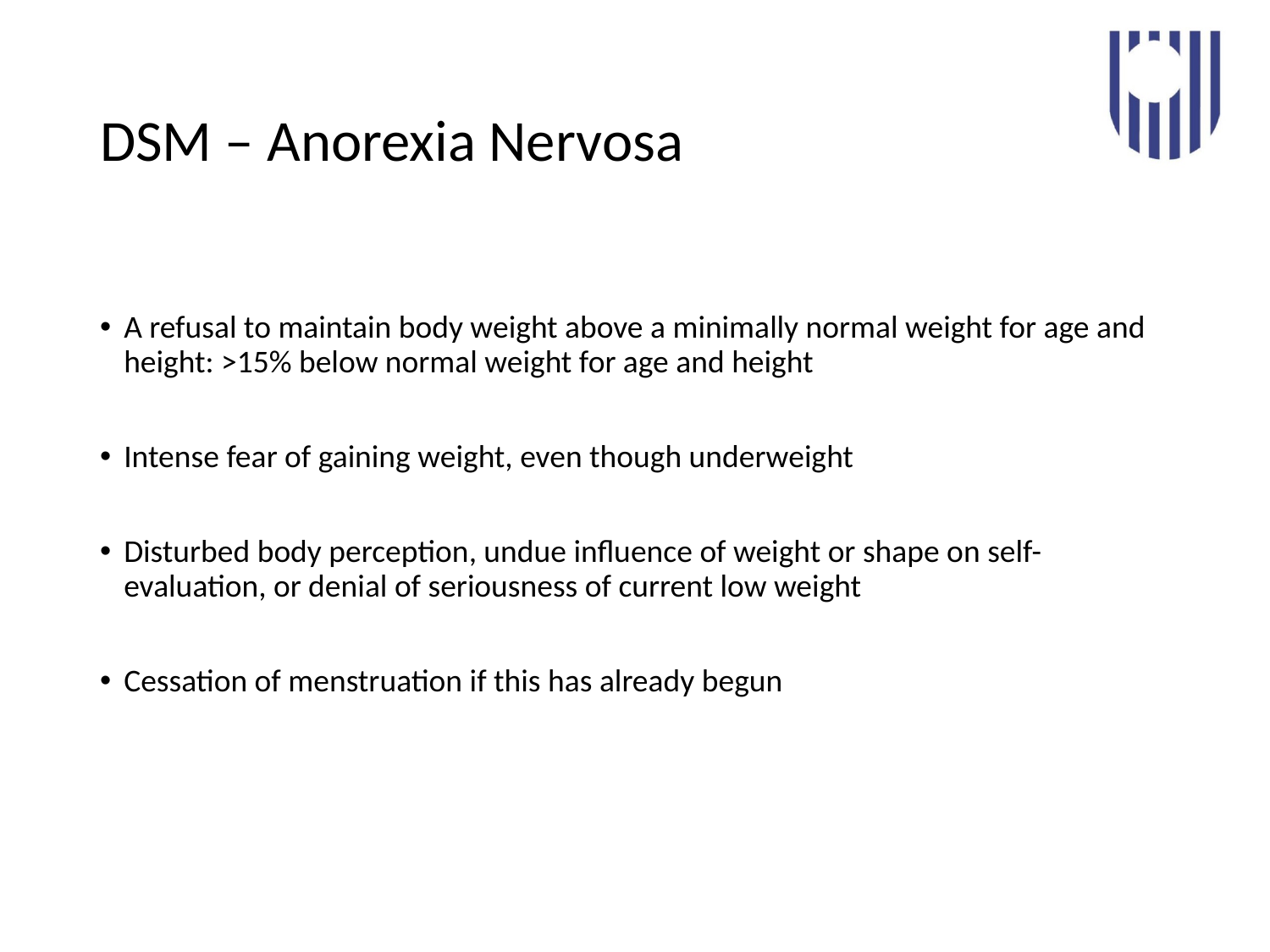

# DSM – Anorexia Nervosa

A refusal to maintain body weight above a minimally normal weight for age and height: >15% below normal weight for age and height

Intense fear of gaining weight, even though underweight

Disturbed body perception, undue influence of weight or shape on self-evaluation, or denial of seriousness of current low weight

Cessation of menstruation if this has already begun